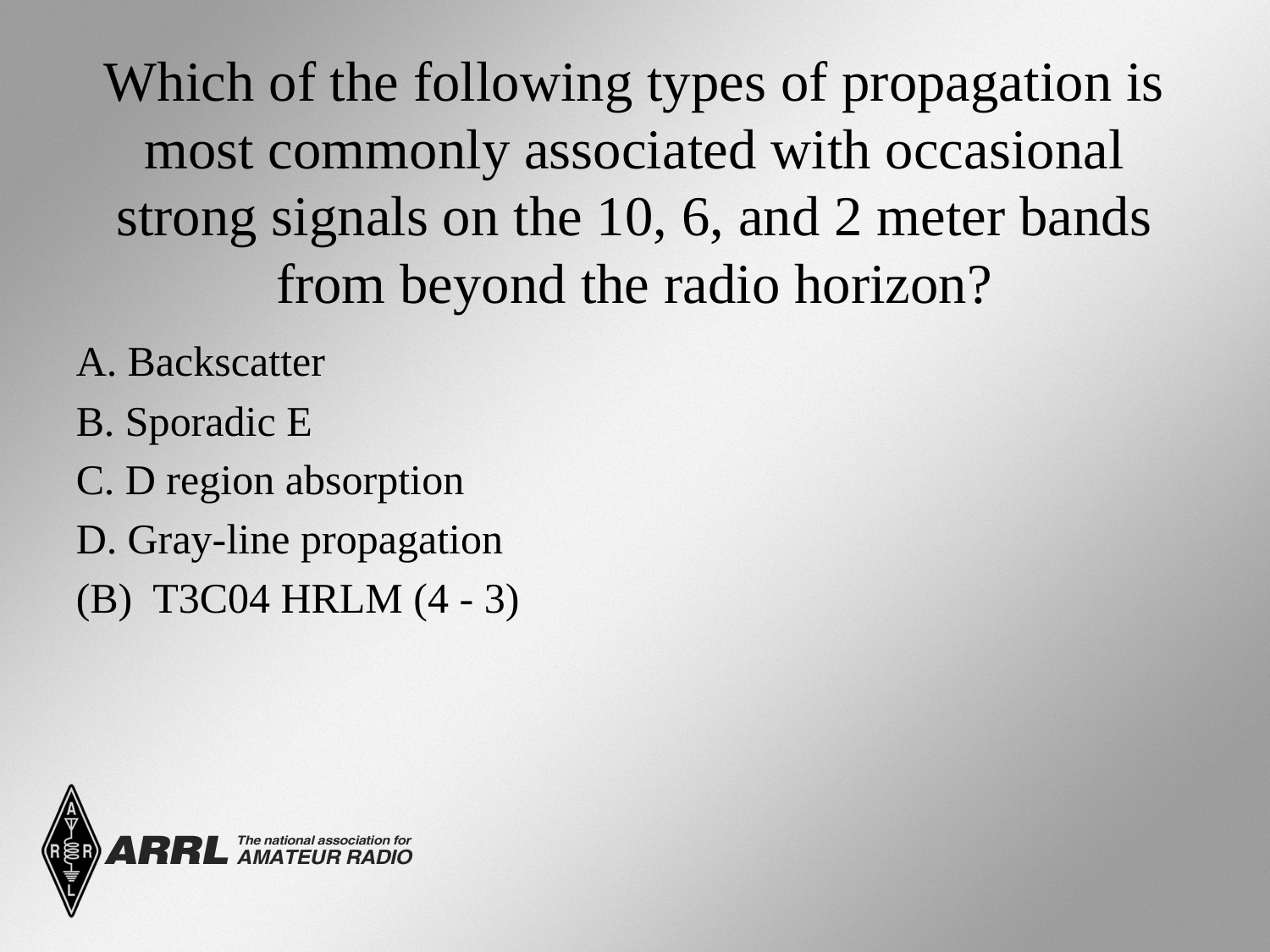

# Which of the following types of propagation is most commonly associated with occasional strong signals on the 10, 6, and 2 meter bands from beyond the radio horizon?
A. Backscatter
B. Sporadic E
C. D region absorption
D. Gray-line propagation
(B)  T3C04 HRLM (4 - 3)